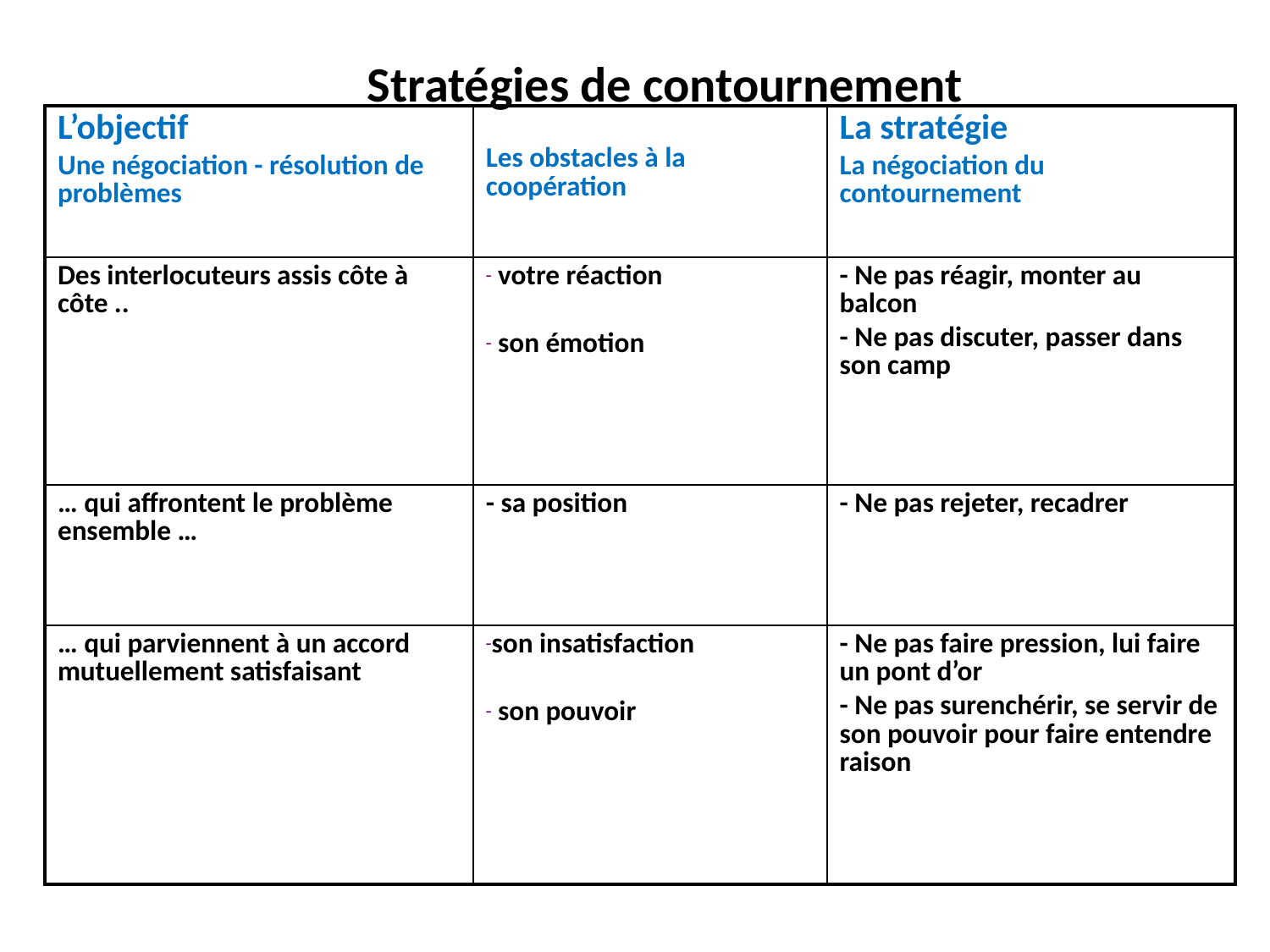

# Stratégies de contournement
| L’objectif Une négociation - résolution de problèmes | Les obstacles à la coopération | La stratégie La négociation du contournement |
| --- | --- | --- |
| Des interlocuteurs assis côte à côte .. | votre réaction son émotion | - Ne pas réagir, monter au balcon - Ne pas discuter, passer dans son camp |
| … qui affrontent le problème ensemble … | - sa position | - Ne pas rejeter, recadrer |
| … qui parviennent à un accord mutuellement satisfaisant | son insatisfaction son pouvoir | - Ne pas faire pression, lui faire un pont d’or - Ne pas surenchérir, se servir de son pouvoir pour faire entendre raison |